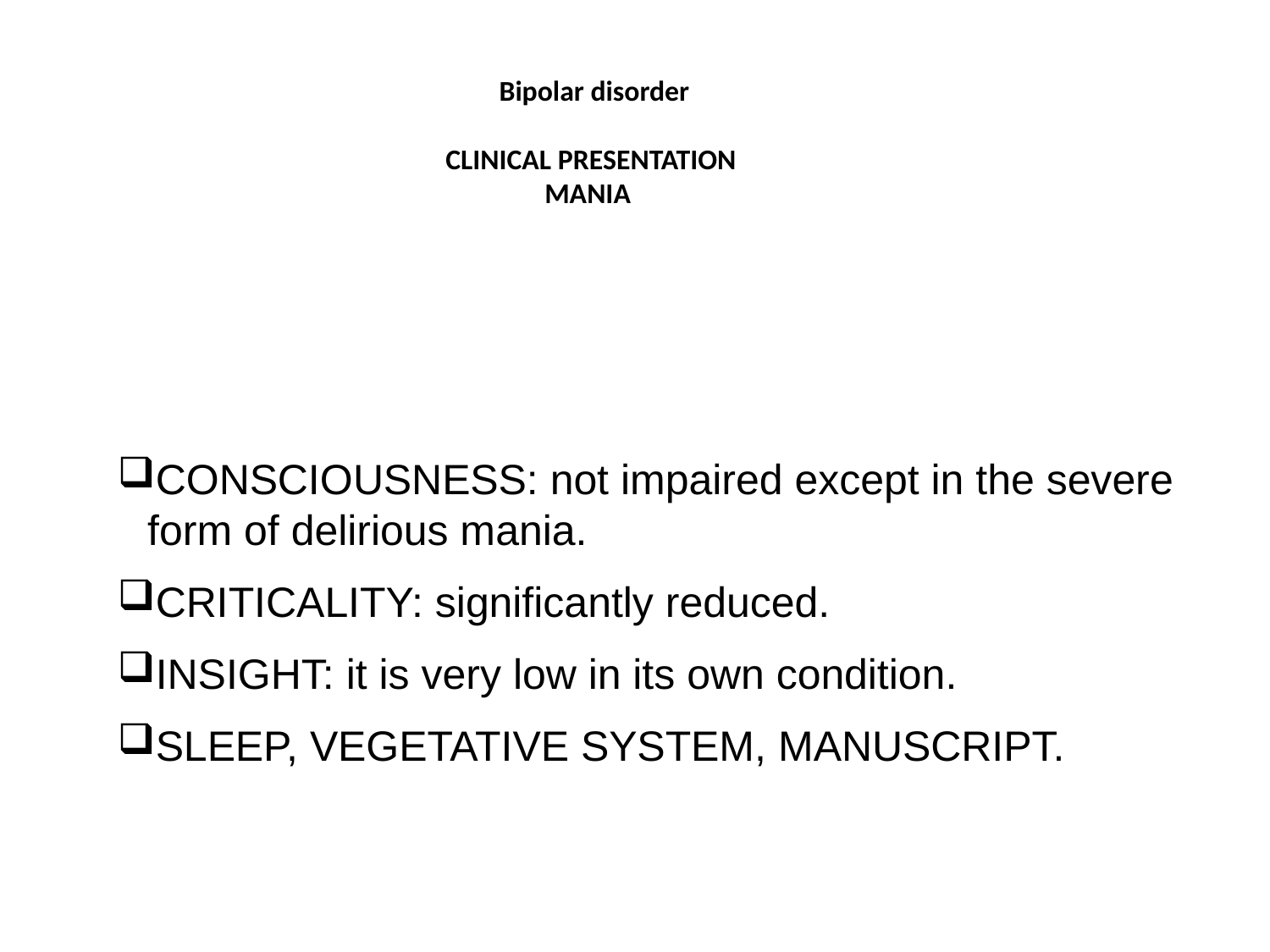

Bipolar disorder
CLINICAL PRESENTATION
MANIA
CONSCIOUSNESS: not impaired except in the severe form of delirious mania.
CRITICALITY: significantly reduced.
INSIGHT: it is very low in its own condition.
SLEEP, VEGETATIVE SYSTEM, MANUSCRIPT.